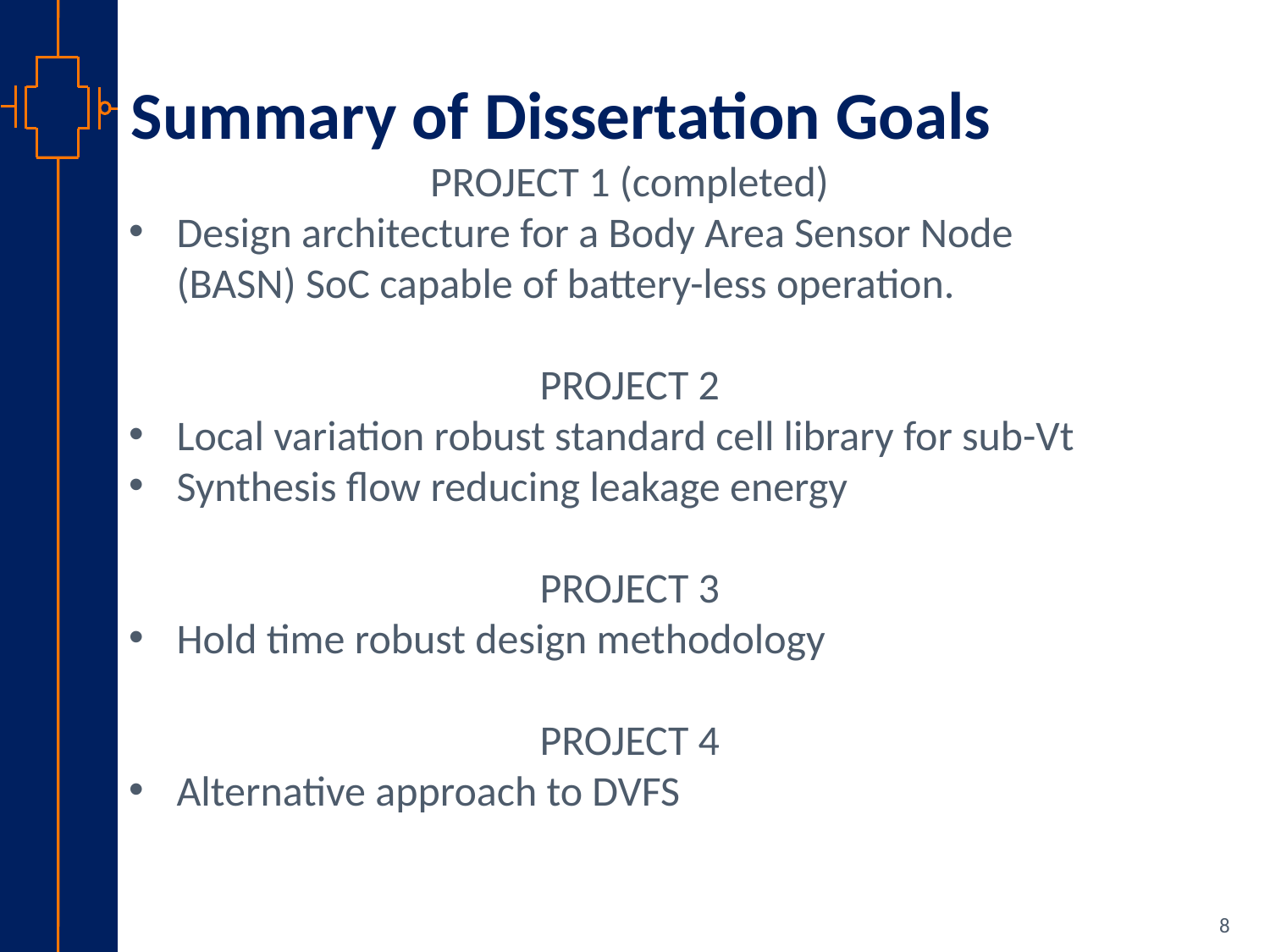

# Summary of Dissertation Goals
PROJECT 1 (completed)
Design architecture for a Body Area Sensor Node (BASN) SoC capable of battery-less operation.

PROJECT 2
Local variation robust standard cell library for sub-Vt
Synthesis flow reducing leakage energy

PROJECT 3
Hold time robust design methodology

PROJECT 4
Alternative approach to DVFS

8